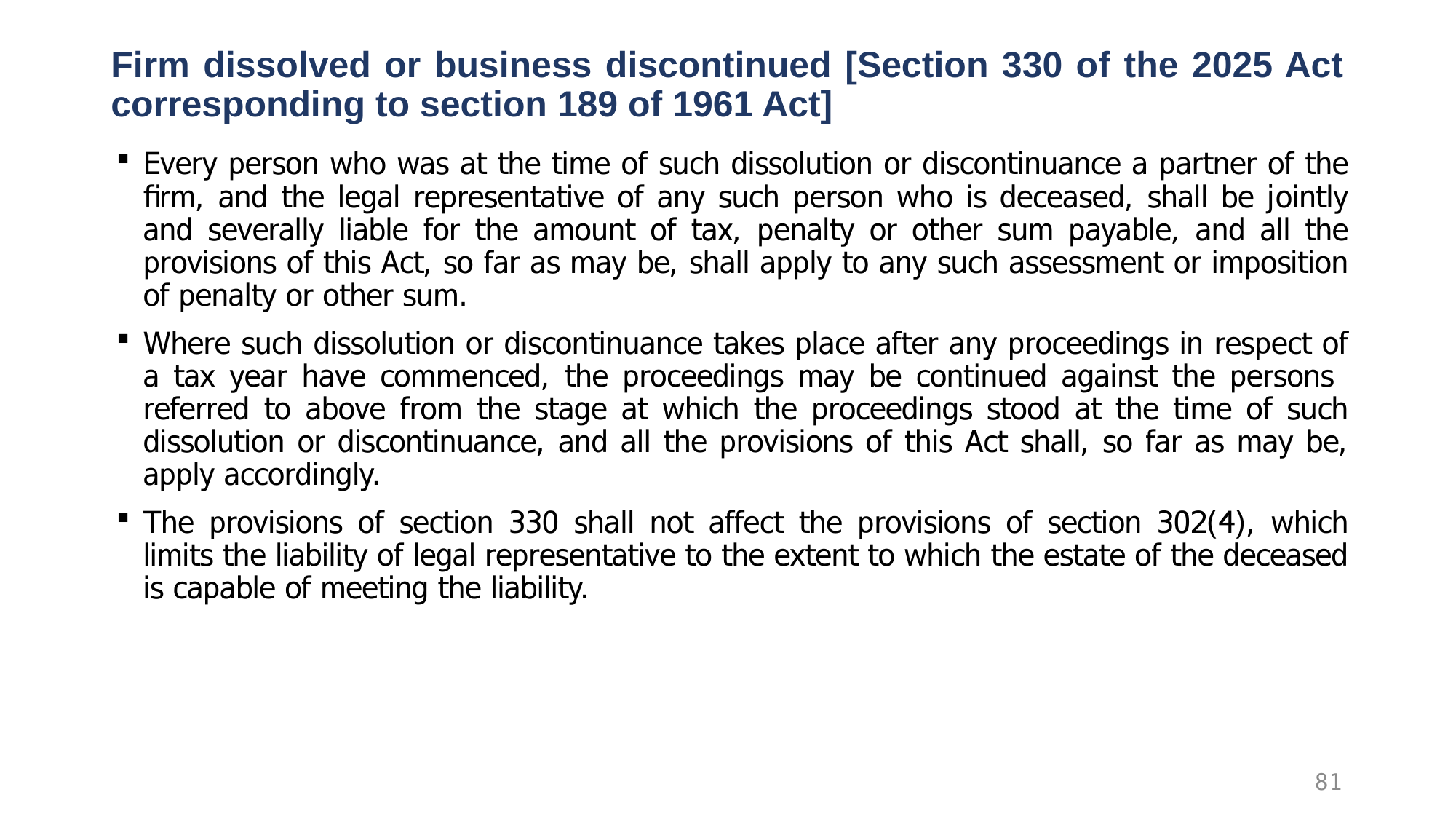

# Firm dissolved or business discontinued [Section 330 of the 2025 Act corresponding to section 189 of 1961 Act]
Every person who was at the time of such dissolution or discontinuance a partner of the firm, and the legal representative of any such person who is deceased, shall be jointly and severally liable for the amount of tax, penalty or other sum payable, and all the provisions of this Act, so far as may be, shall apply to any such assessment or imposition of penalty or other sum.
Where such dissolution or discontinuance takes place after any proceedings in respect of a tax year have commenced, the proceedings may be continued against the persons  referred to above from the stage at which the proceedings stood at the time of such dissolution or discontinuance, and all the provisions of this Act shall, so far as may be, apply accordingly.
The provisions of section 330 shall not affect the provisions of section 302(4), which limits the liability of legal representative to the extent to which the estate of the deceased is capable of meeting the liability.

81